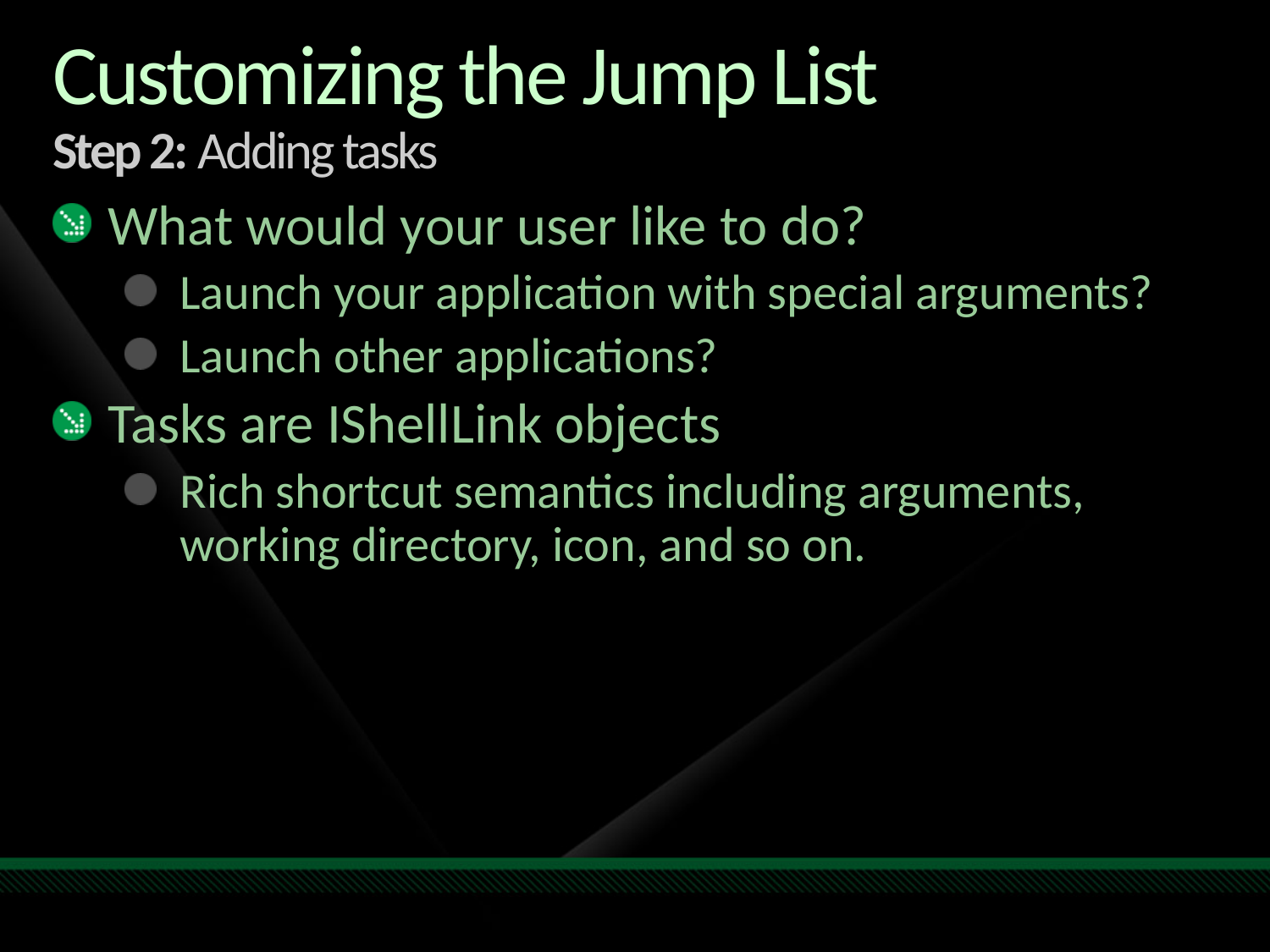

# Customizing the Jump List Step 2: Adding tasks
What would your user like to do?
Launch your application with special arguments?
Launch other applications?
Tasks are IShellLink objects
Rich shortcut semantics including arguments, working directory, icon, and so on.